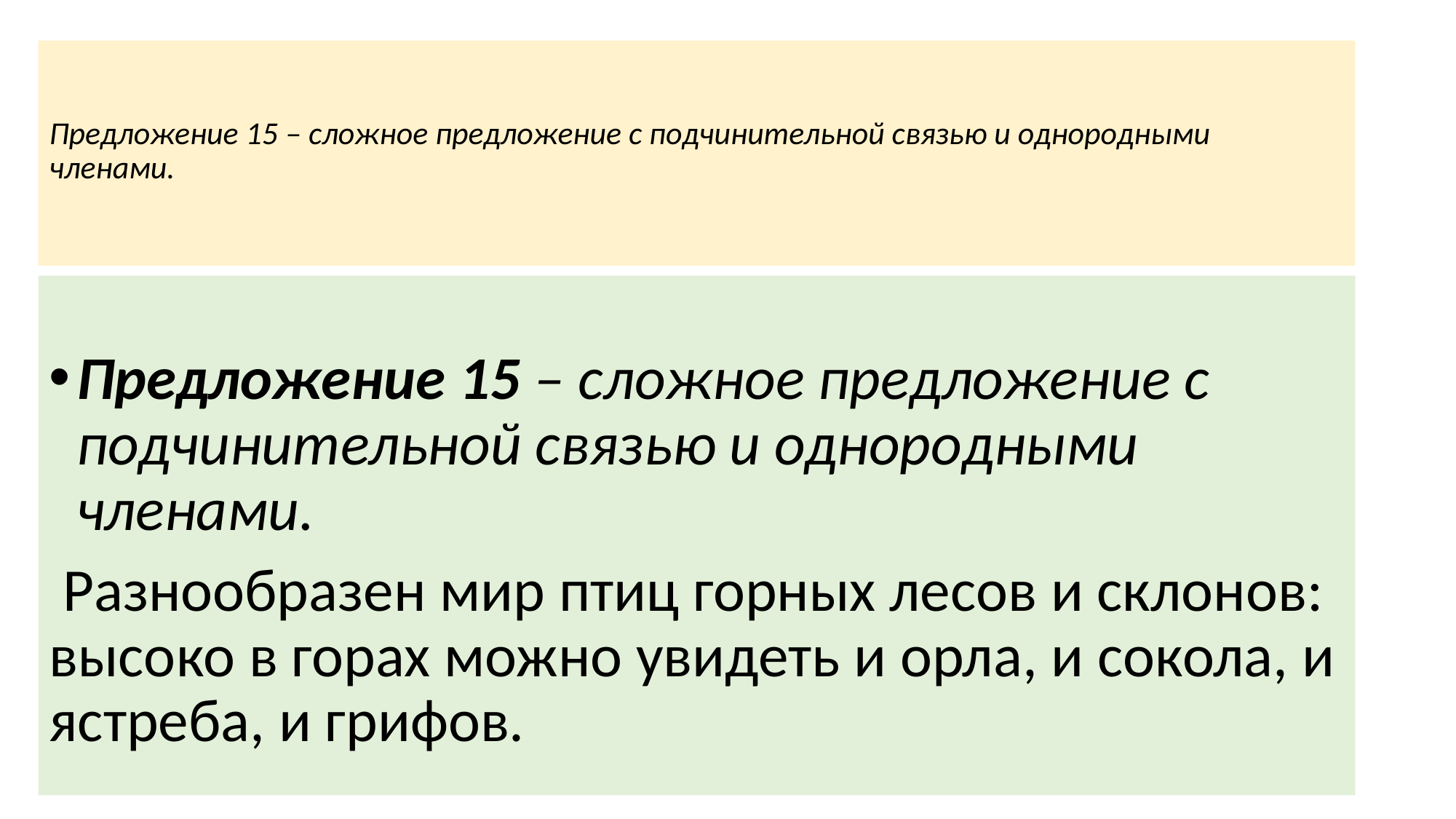

# Предложение 15 – сложное предложение с подчинительной связью и однородными членами.

Предложение 15 – сложное предложение с подчинительной связью и однородными членами.
 Разнообразен мир птиц горных лесов и склонов: высоко в горах можно увидеть и орла, и сокола, и ястреба, и грифов.